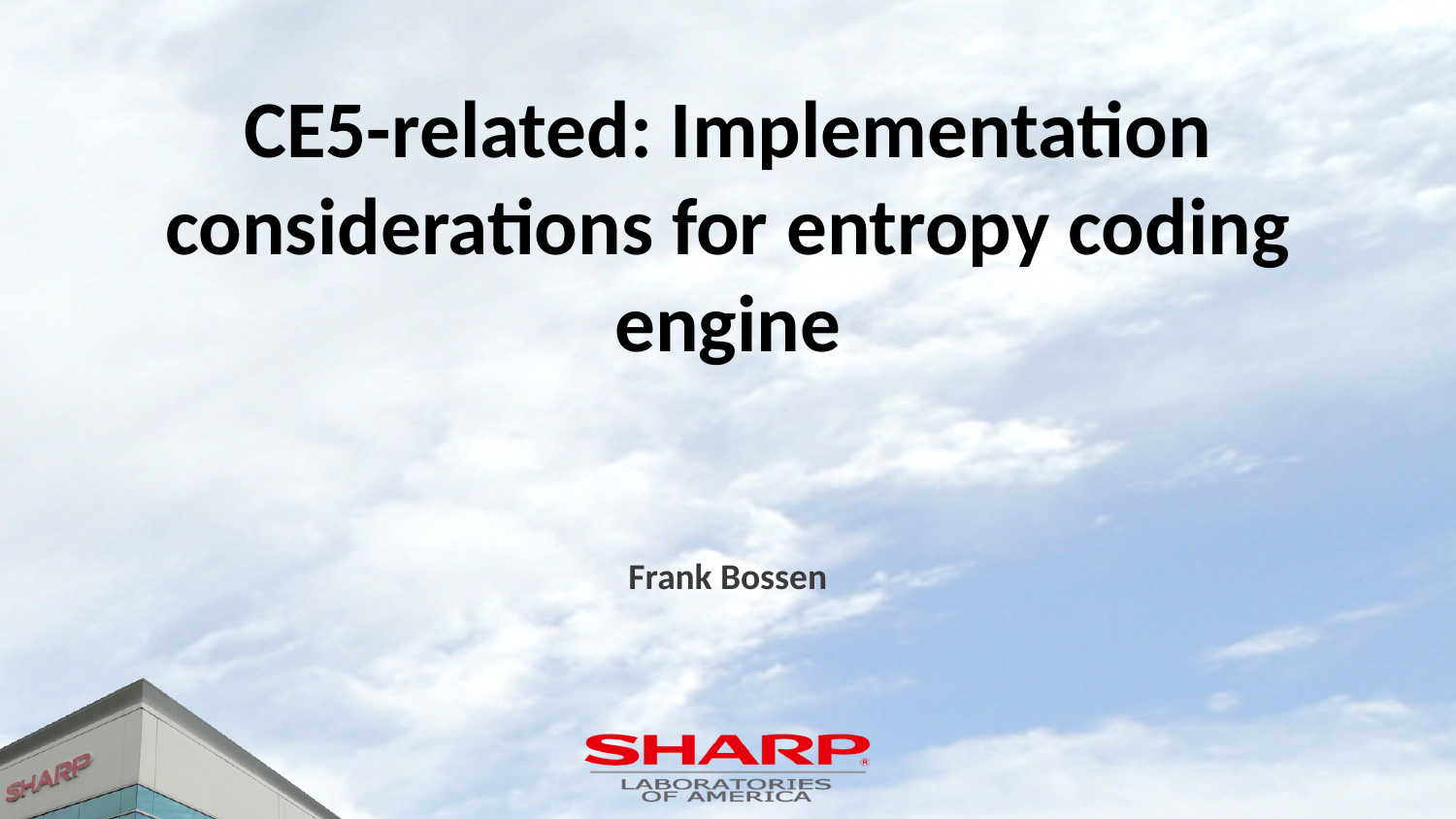

# CE5-related: Implementation considerations for entropy coding engine
Frank Bossen